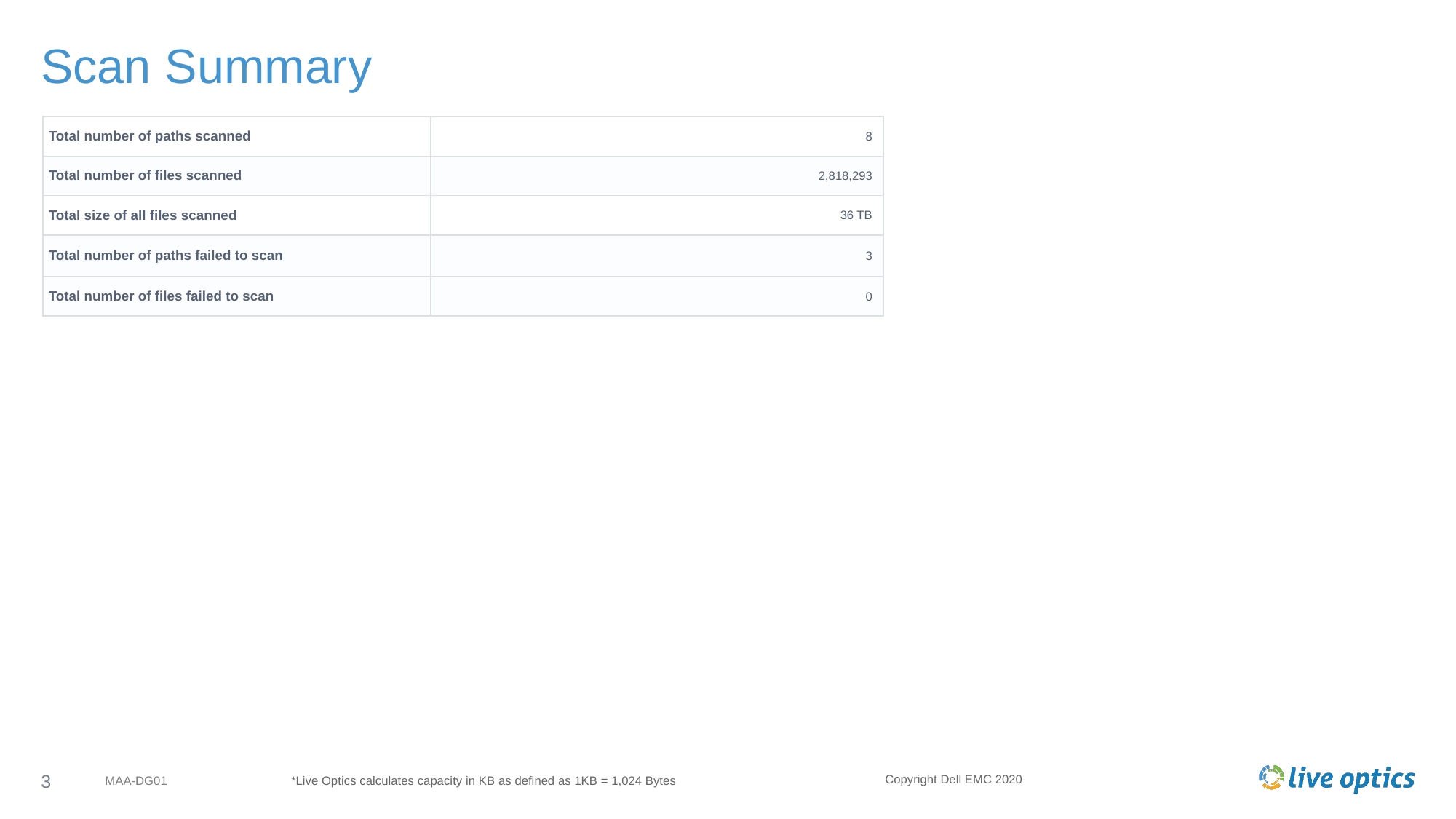

# Scan Summary
| Total number of paths scanned | 8 |
| --- | --- |
| Total number of files scanned | 2,818,293 |
| Total size of all files scanned | 36 TB |
| Total number of paths failed to scan | 3 |
| Total number of files failed to scan | 0 |